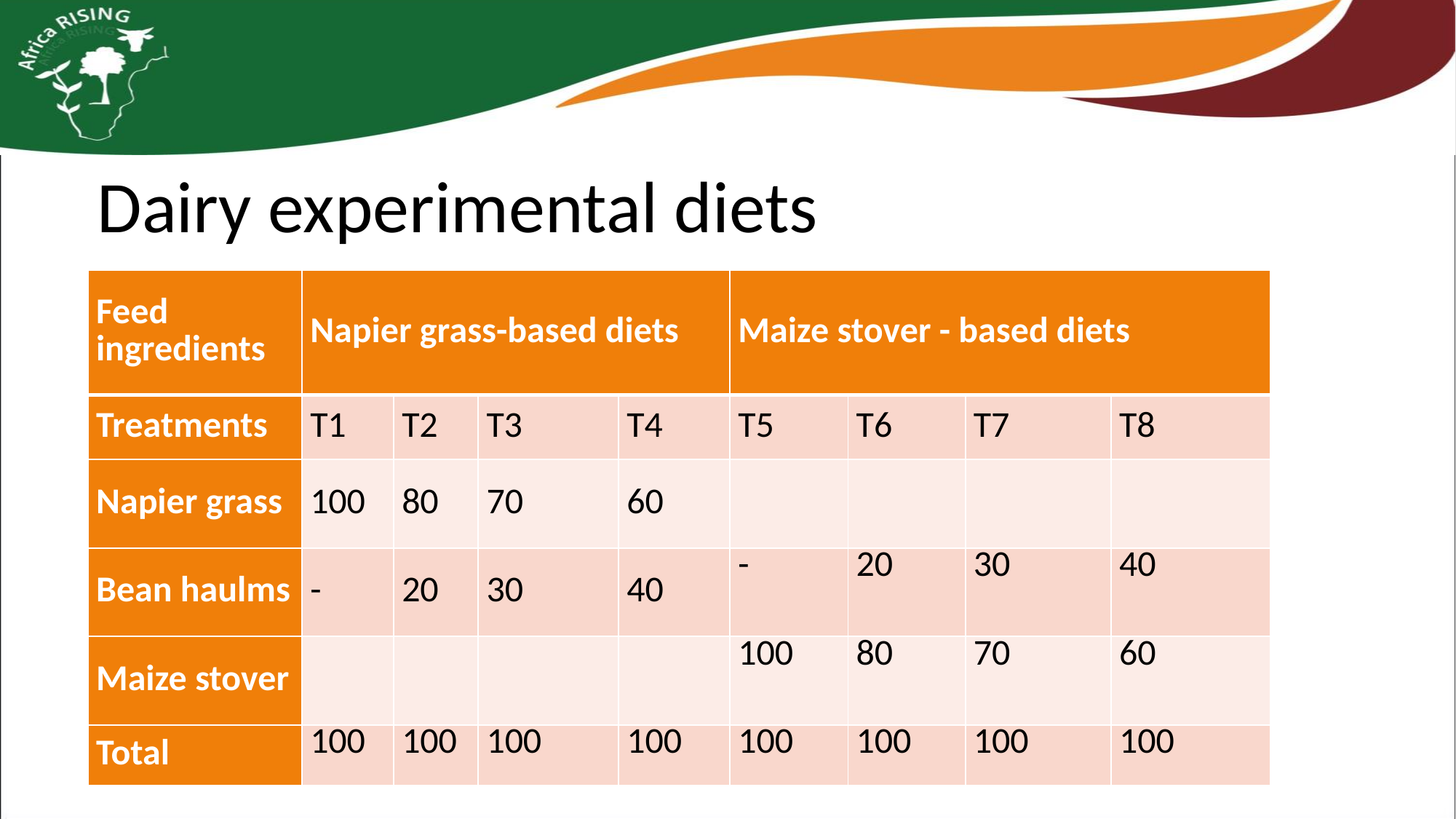

Dairy experimental diets

| Feed ingredients | Napier grass-based diets |  |  |  | Maize stover - based diets |  |  |  |
| --- | --- | --- | --- | --- | --- | --- | --- | --- |
| Treatments | T1 | T2 | T3 | T4 | T5 | T6 | T7 | T8 |
| Napier grass | 100 | 80 | 70 | 60 |  |  |  |  |
| Bean haulms | - | 20 | 30 | 40 | - | 20 | 30 | 40 |
| Maize stover |  |  |  |  | 100 | 80 | 70 | 60 |
| Total | 100 | 100 | 100 | 100 | 100 | 100 | 100 | 100 |